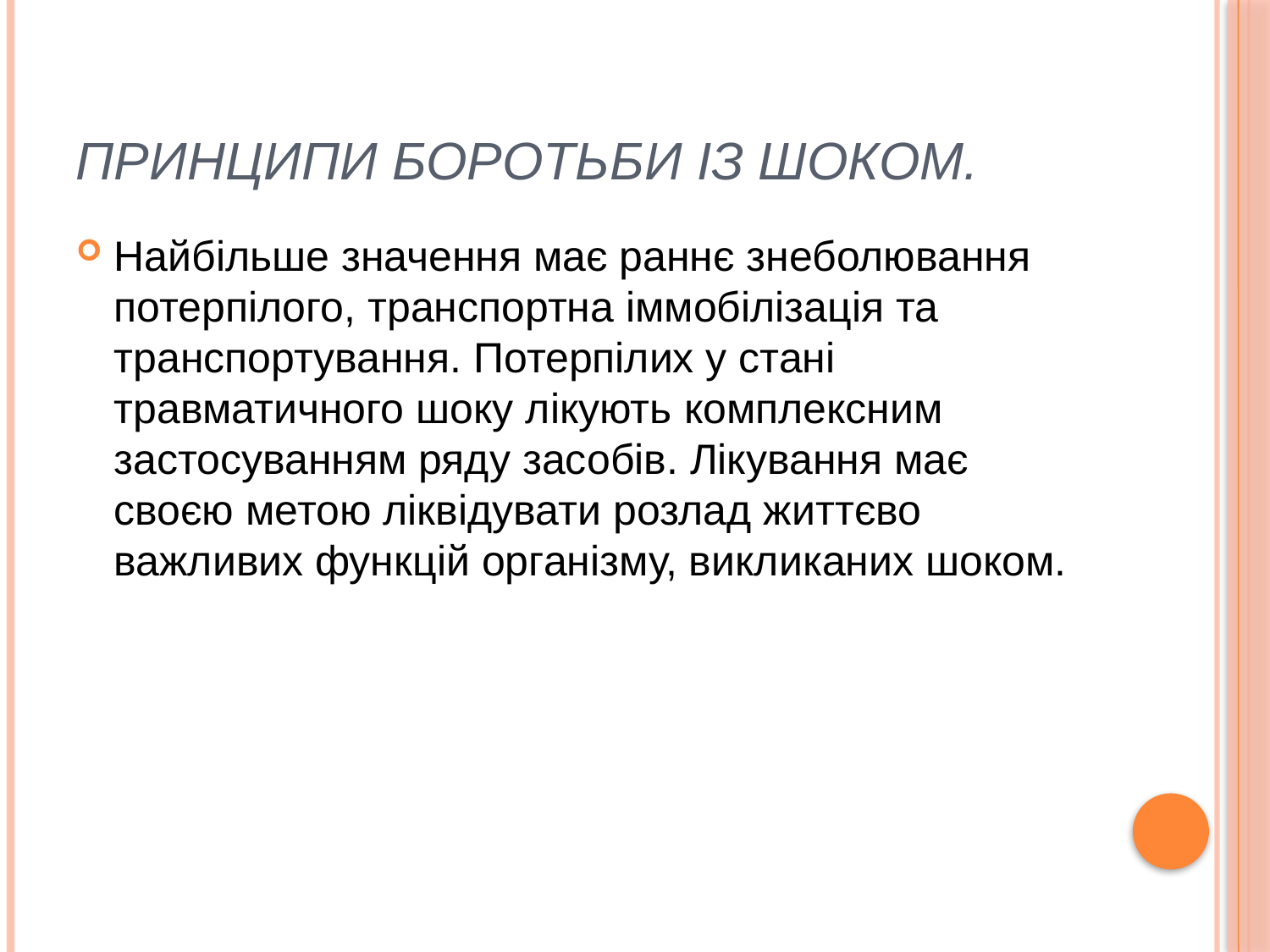

# Принципи боротьби із шоком.
Найбільше значення має раннє знеболювання потерпілого, транспортна іммобілізація та транспортування. Потерпілих у стані травматичного шоку лікують комплексним застосуванням ряду засобів. Лікування має своєю метою ліквідувати розлад життєво важливих функцій організму, викликаних шоком.